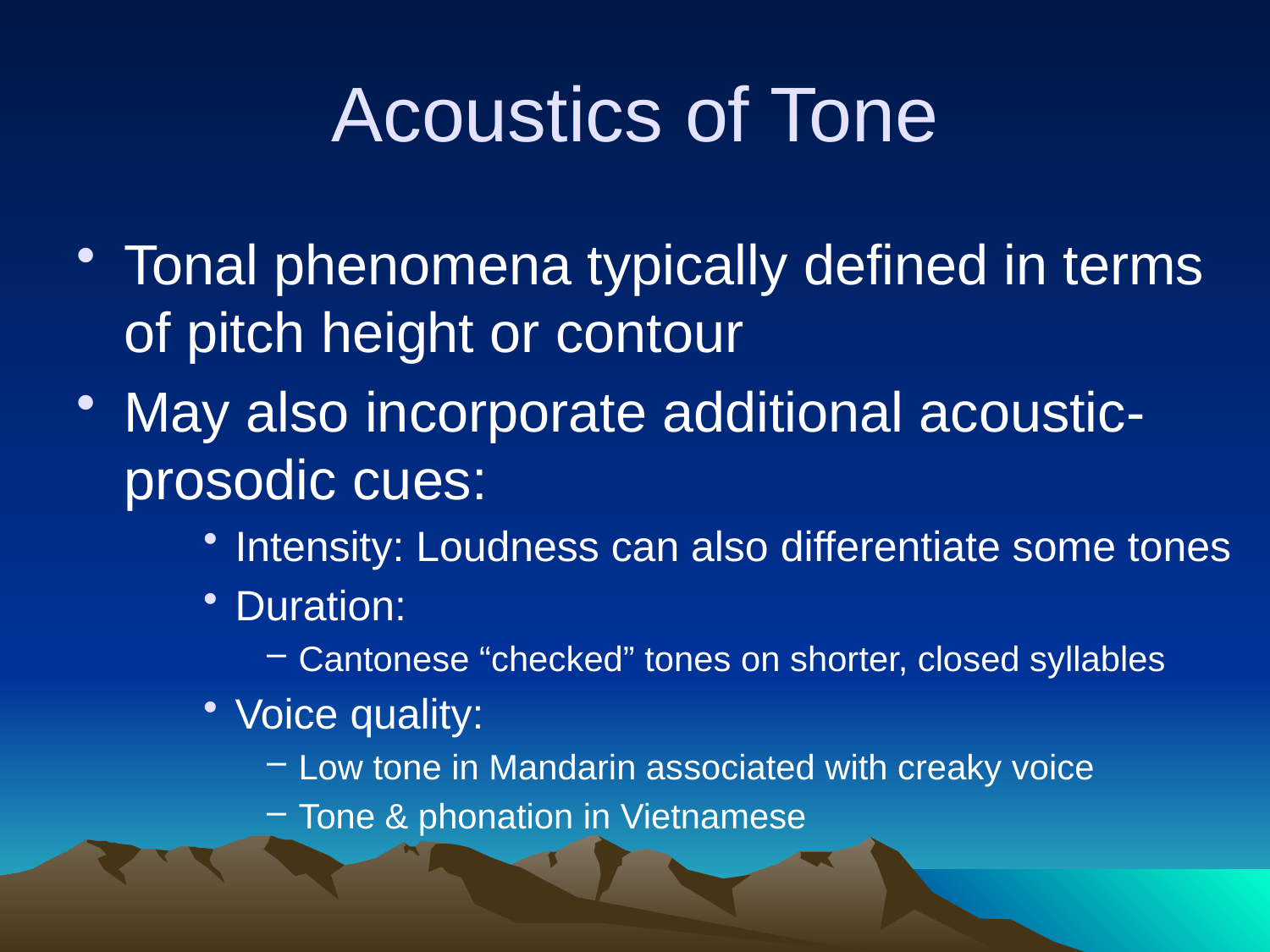

# Acoustics of Tone
Tonal phenomena typically defined in terms of pitch height or contour
May also incorporate additional acoustic-prosodic cues:
Intensity: Loudness can also differentiate some tones
Duration:
Cantonese “checked” tones on shorter, closed syllables
Voice quality:
Low tone in Mandarin associated with creaky voice
Tone & phonation in Vietnamese